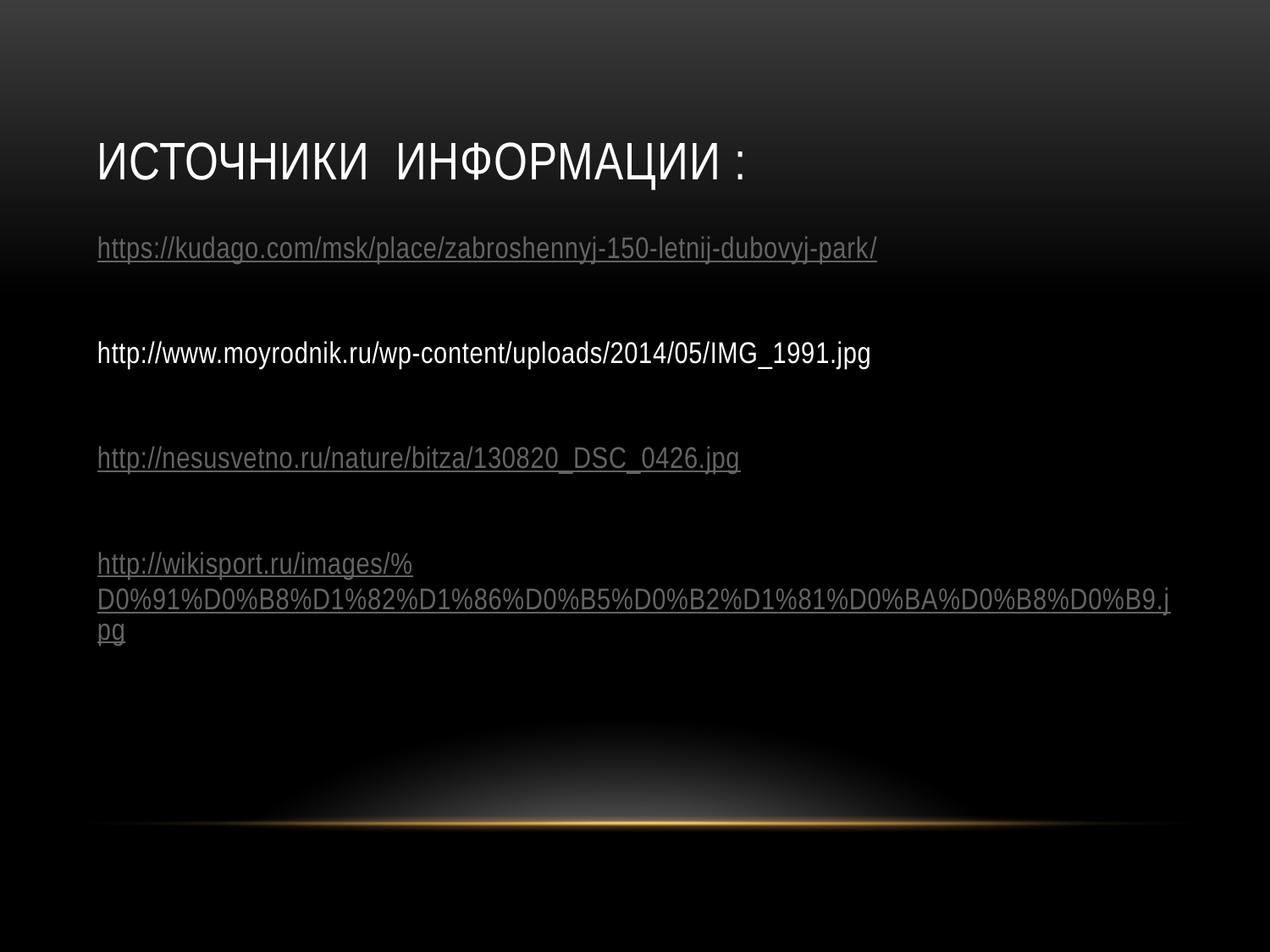

# Источники  информации :
https://kudago.com/msk/place/zabroshennyj-150-letnij-dubovyj-park/

http://www.moyrodnik.ru/wp-content/uploads/2014/05/IMG_1991.jpg

http://nesusvetno.ru/nature/bitza/130820_DSC_0426.jpg

http://wikisport.ru/images/%D0%91%D0%B8%D1%82%D1%86%D0%B5%D0%B2%D1%81%D0%BA%D0%B8%D0%B9.jpg